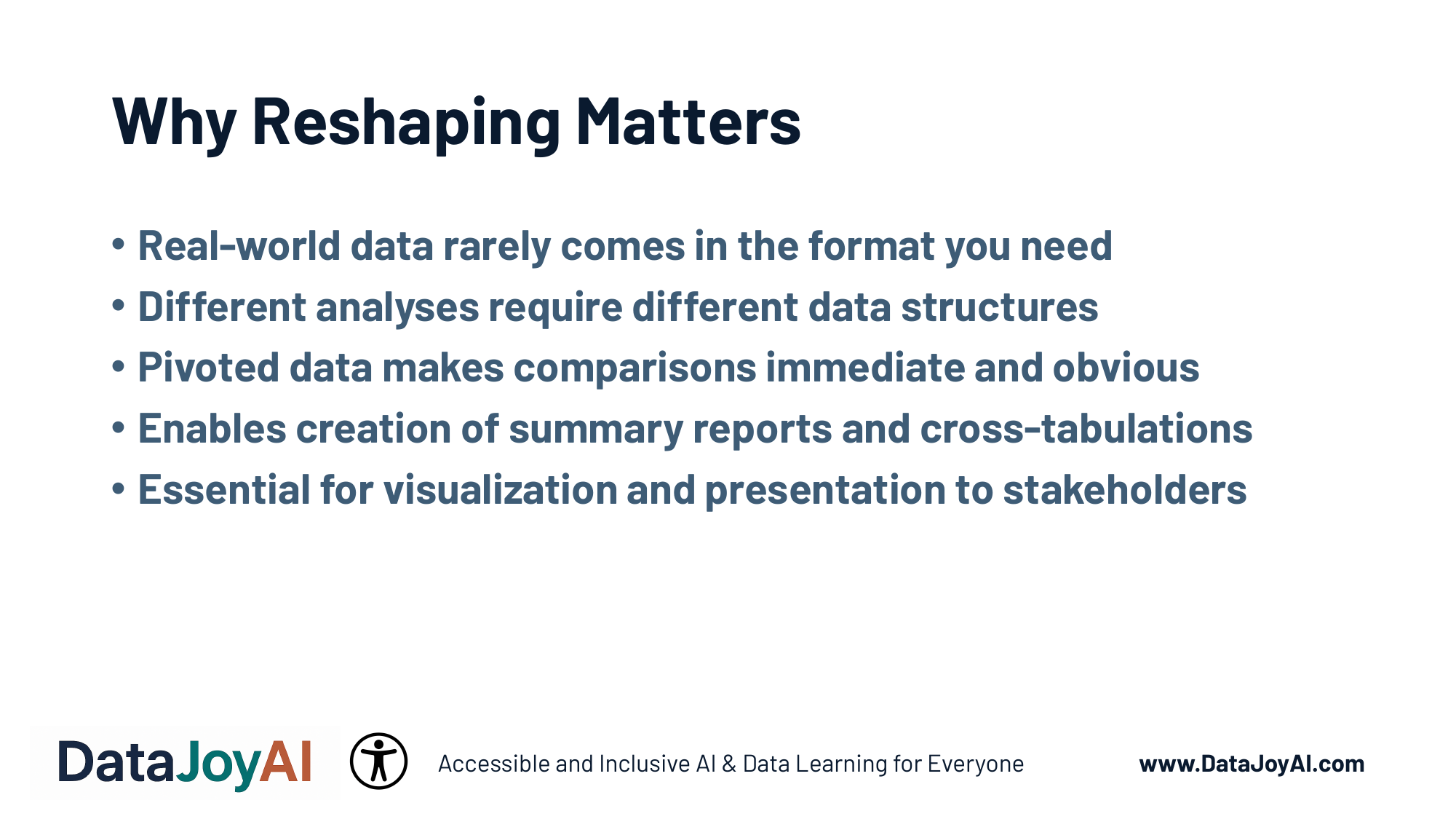

# Why Reshaping Matters
Real-world data rarely comes in the format you need
Different analyses require different data structures
Pivoted data makes comparisons immediate and obvious
Enables creation of summary reports and cross-tabulations
Essential for visualization and presentation to stakeholders